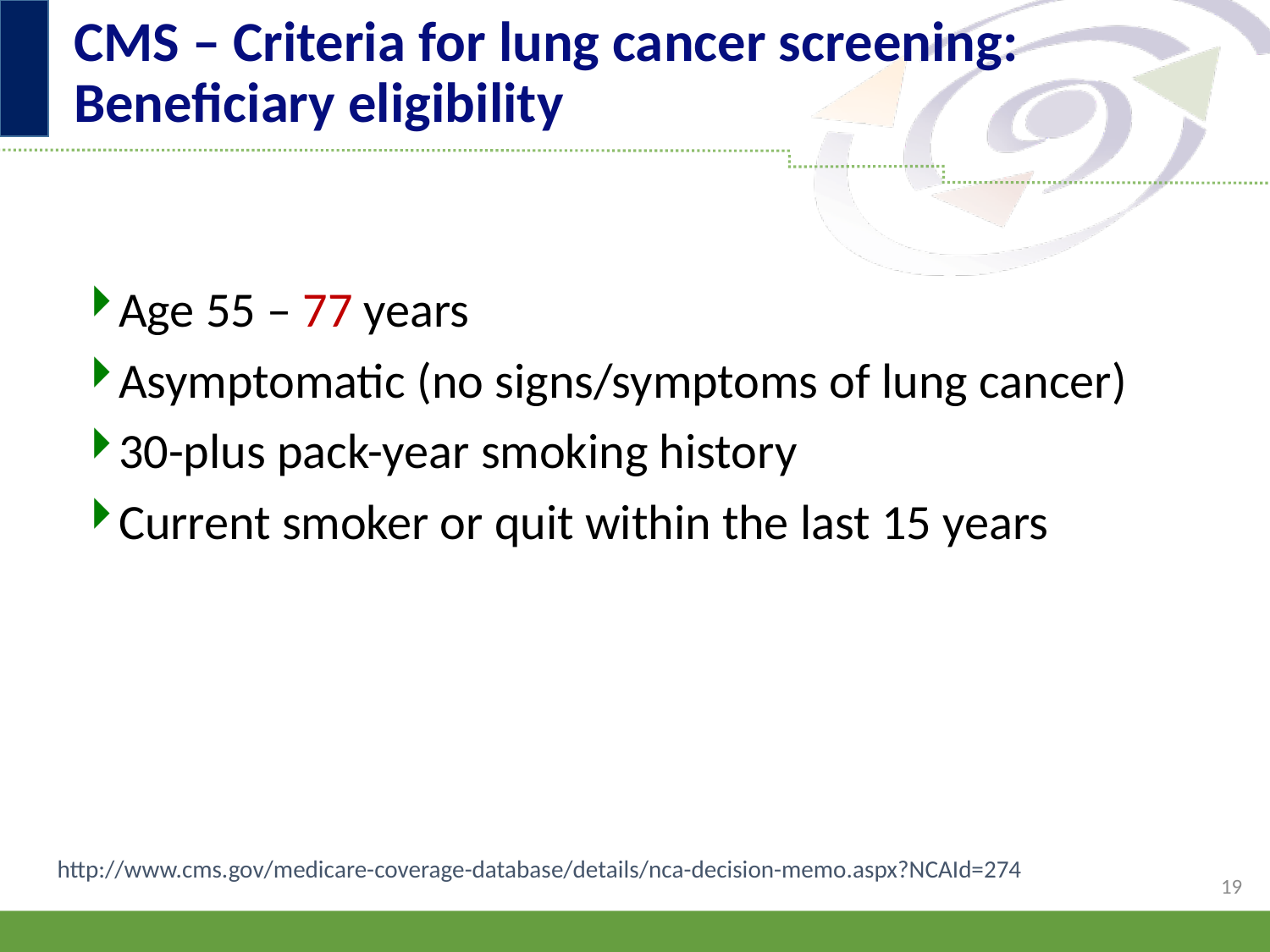

# CMS – Criteria for lung cancer screening: Beneficiary eligibility
Age 55 – 77 years
Asymptomatic (no signs/symptoms of lung cancer)
30-plus pack-year smoking history
Current smoker or quit within the last 15 years
http://www.cms.gov/medicare-coverage-database/details/nca-decision-memo.aspx?NCAId=274
19